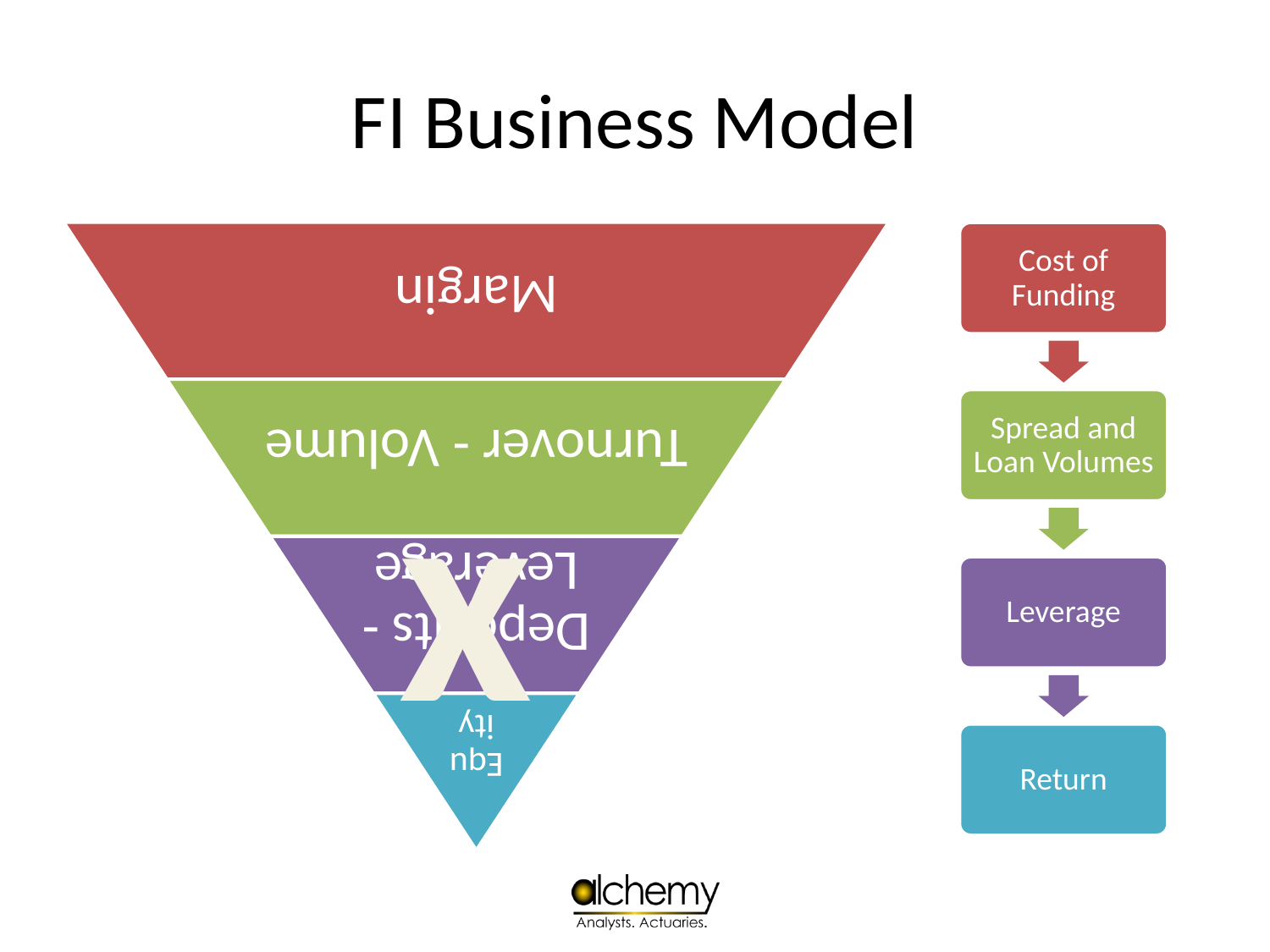

# FI Business Model
Margin
Turnover - Volume
Deposits - Leverage
Equity
Cost of Funding

Spread and Loan Volumes

Leverage

Return
x